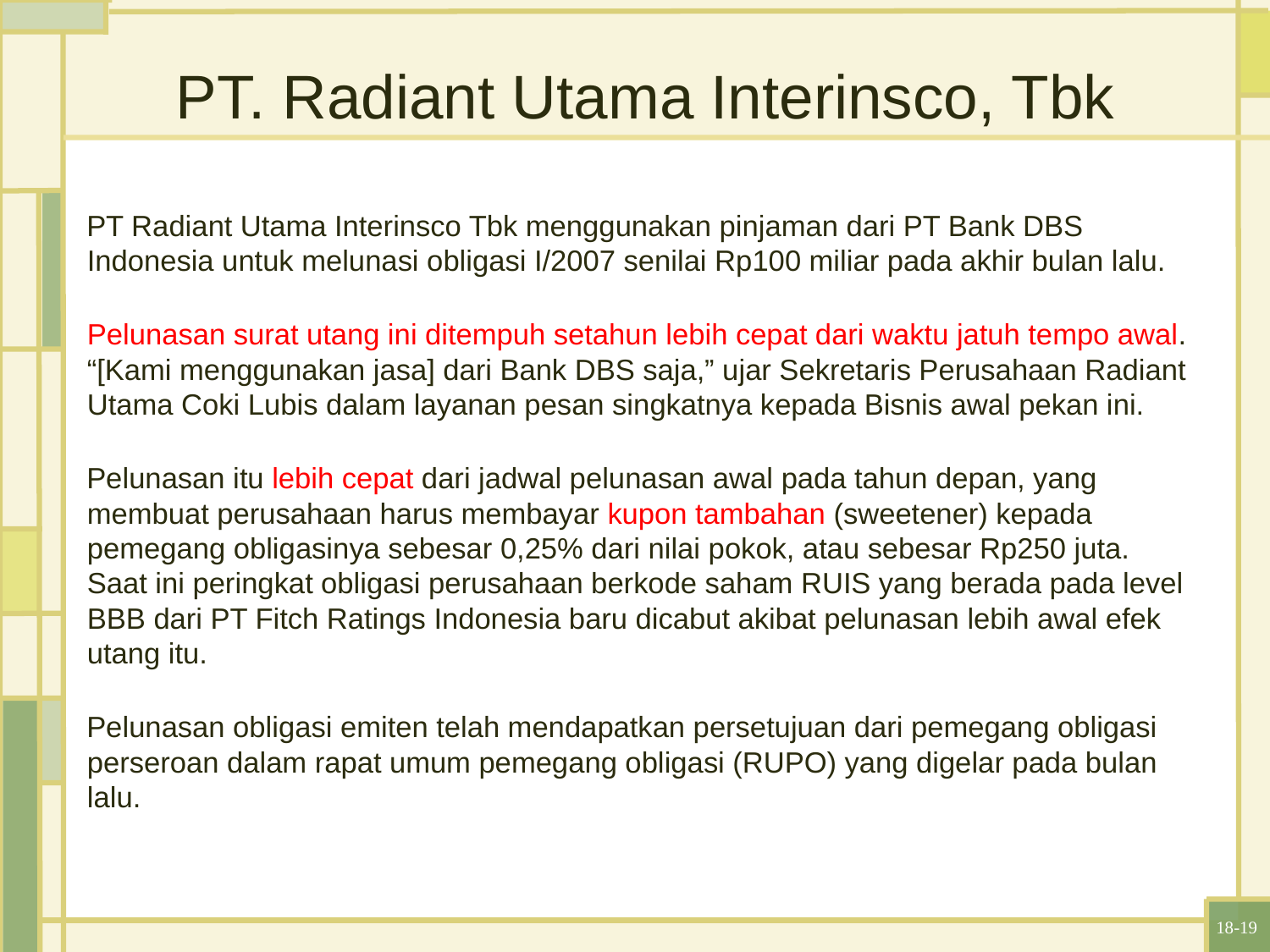

PT. Radiant Utama Interinsco, Tbk
PT Radiant Utama Interinsco Tbk menggunakan pinjaman dari PT Bank DBS Indonesia untuk melunasi obligasi I/2007 senilai Rp100 miliar pada akhir bulan lalu.
Pelunasan surat utang ini ditempuh setahun lebih cepat dari waktu jatuh tempo awal.
“[Kami menggunakan jasa] dari Bank DBS saja,” ujar Sekretaris Perusahaan Radiant Utama Coki Lubis dalam layanan pesan singkatnya kepada Bisnis awal pekan ini.
Pelunasan itu lebih cepat dari jadwal pelunasan awal pada tahun depan, yang membuat perusahaan harus membayar kupon tambahan (sweetener) kepada pemegang obligasinya sebesar 0,25% dari nilai pokok, atau sebesar Rp250 juta.
Saat ini peringkat obligasi perusahaan berkode saham RUIS yang berada pada level BBB dari PT Fitch Ratings Indonesia baru dicabut akibat pelunasan lebih awal efek utang itu.
Pelunasan obligasi emiten telah mendapatkan persetujuan dari pemegang obligasi perseroan dalam rapat umum pemegang obligasi (RUPO) yang digelar pada bulan lalu.